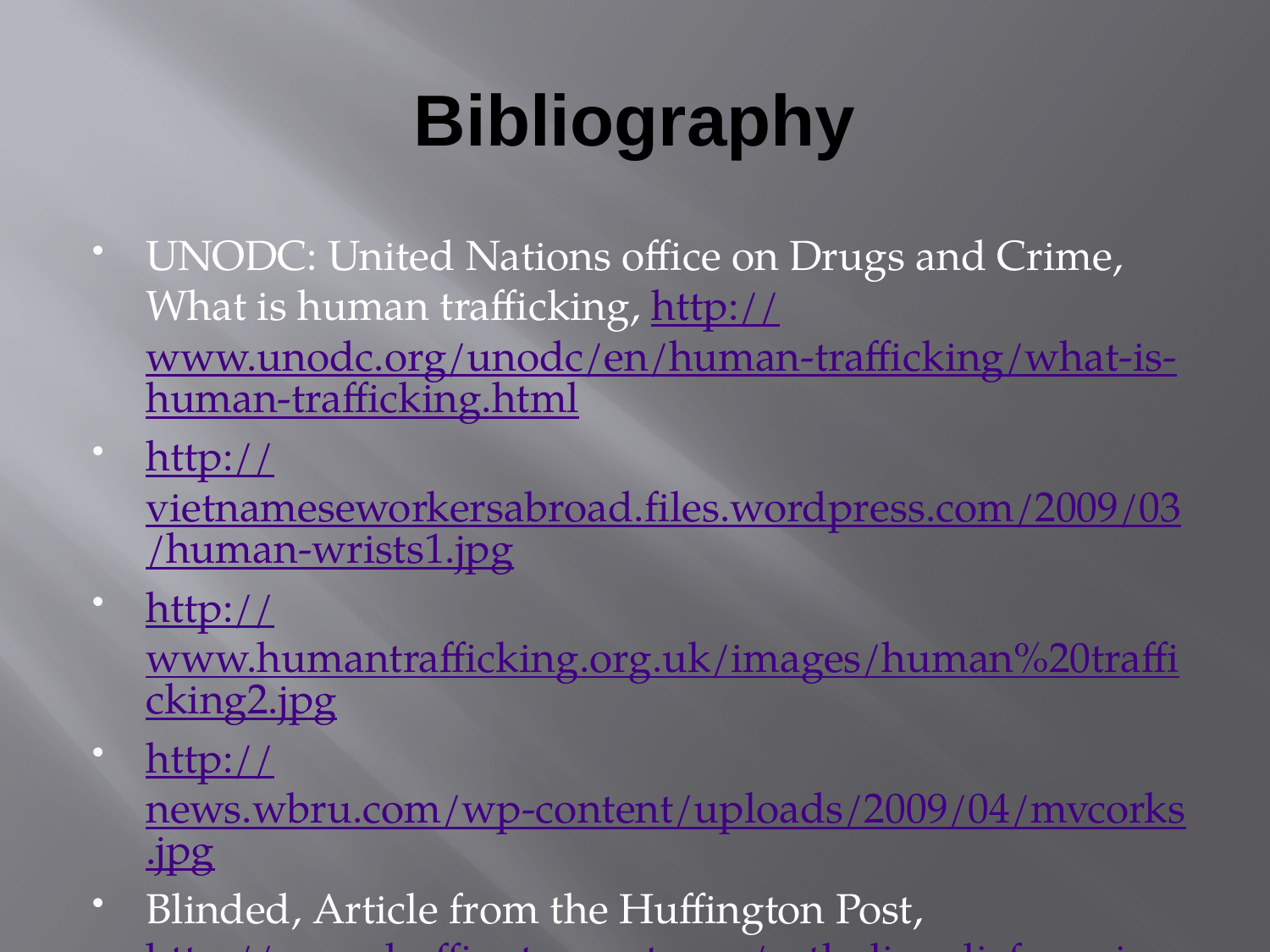

# Bibliography
UNODC: United Nations office on Drugs and Crime, What is human trafficking, http://www.unodc.org/unodc/en/human-trafficking/what-is-human-trafficking.html
http://vietnameseworkersabroad.files.wordpress.com/2009/03/human-wrists1.jpg
http://www.humantrafficking.org.uk/images/human%20trafficking2.jpg
http://news.wbru.com/wp-content/uploads/2009/04/mvcorks.jpg
Blinded, Article from the Huffington Post, http://www.huffingtonpost.com/catholic-relief-services/blinded_b_205602.html?view=print/